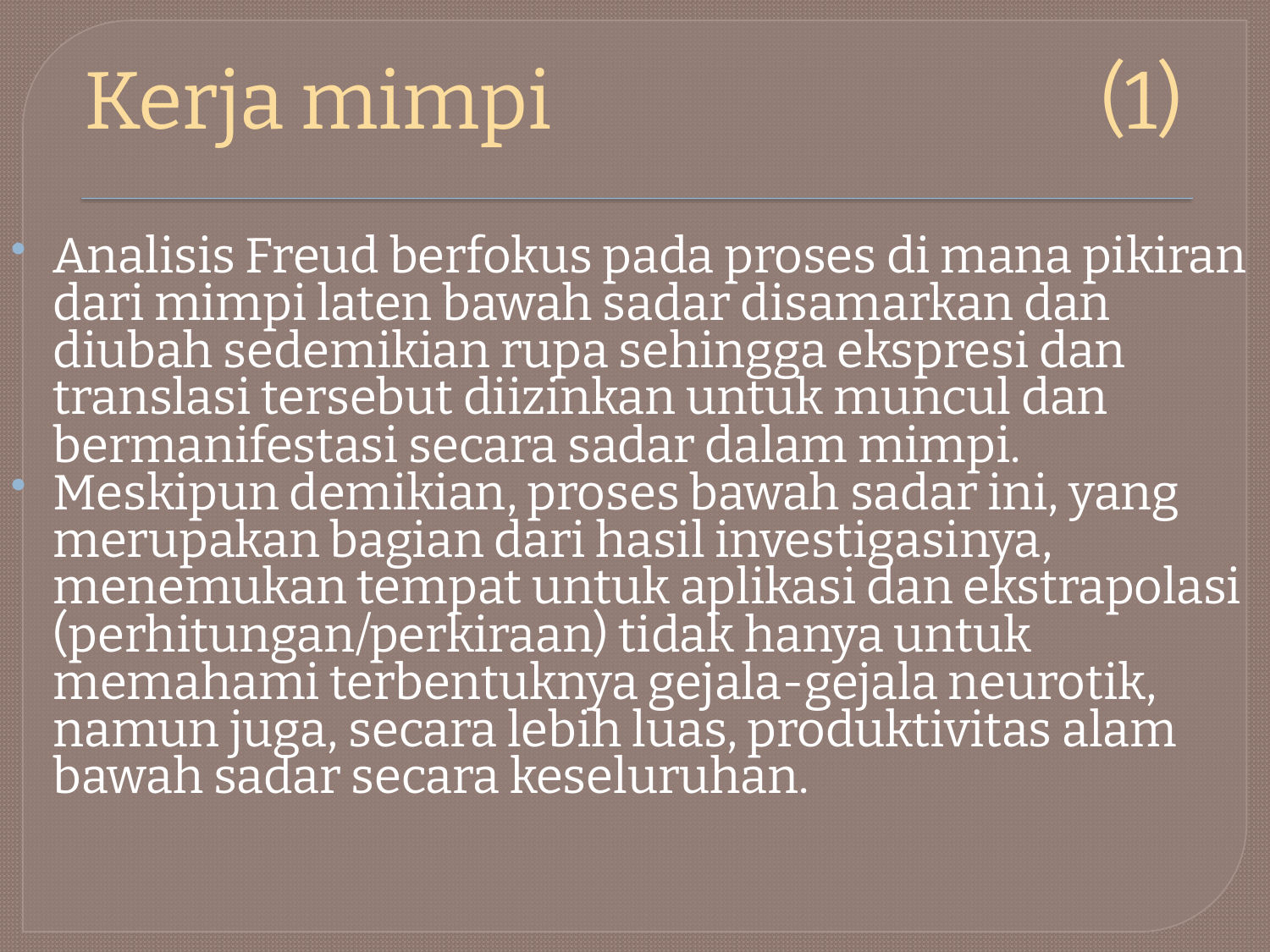

# Kerja mimpi					(1)

Analisis Freud berfokus pada proses di mana pikiran dari mimpi laten bawah sadar disamarkan dan diubah sedemikian rupa sehingga ekspresi dan translasi tersebut diizinkan untuk muncul dan bermanifestasi secara sadar dalam mimpi.
Meskipun demikian, proses bawah sadar ini, yang merupakan bagian dari hasil investigasinya, menemukan tempat untuk aplikasi dan ekstrapolasi (perhitungan/perkiraan) tidak hanya untuk memahami terbentuknya gejala-gejala neurotik, namun juga, secara lebih luas, produktivitas alam bawah sadar secara keseluruhan.